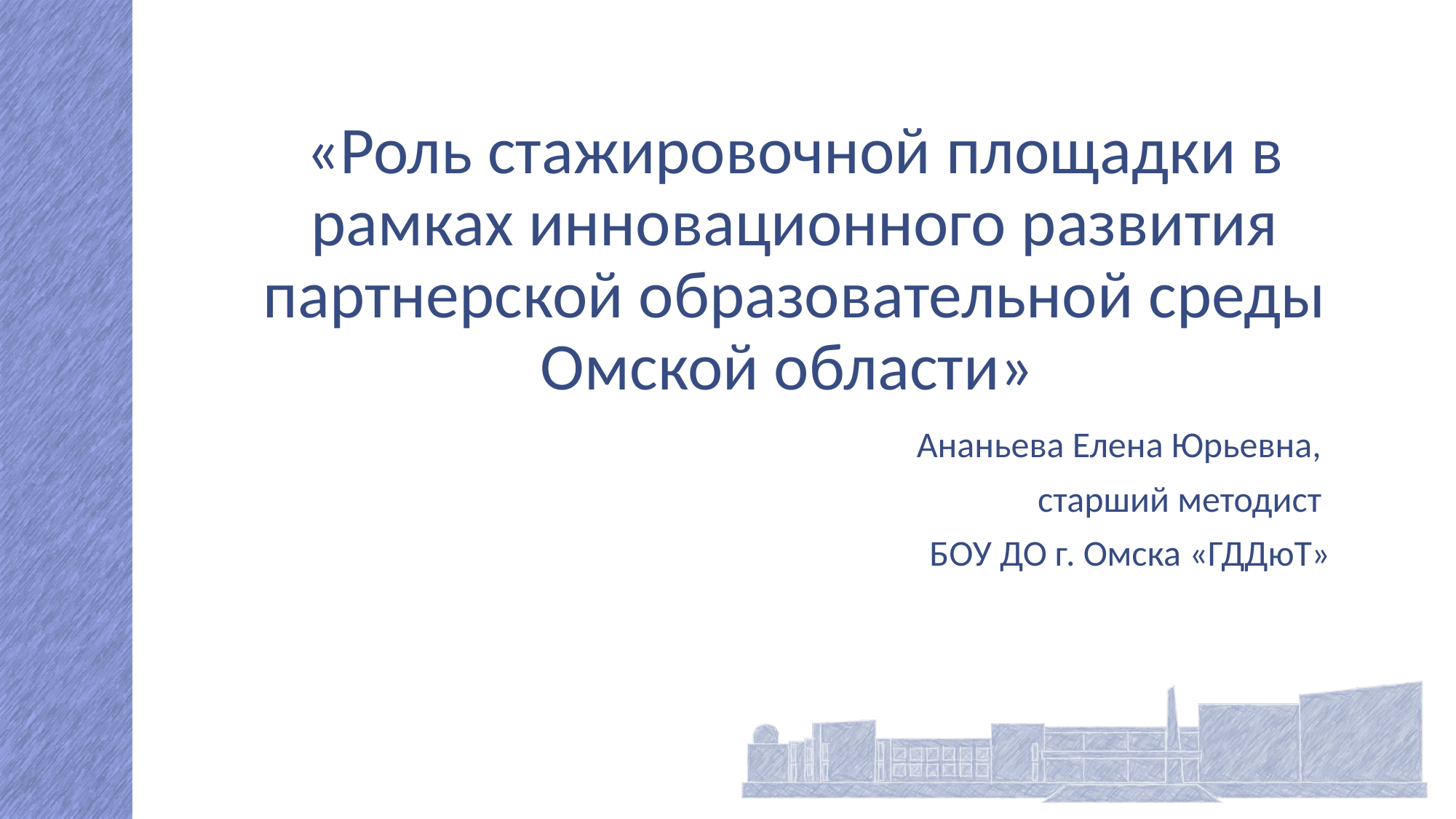

# «Роль стажировочной площадки в рамках инновационного развития партнерской образовательной среды Омской области»
Ананьева Елена Юрьевна,
старший методист
БОУ ДО г. Омска «ГДДюТ»